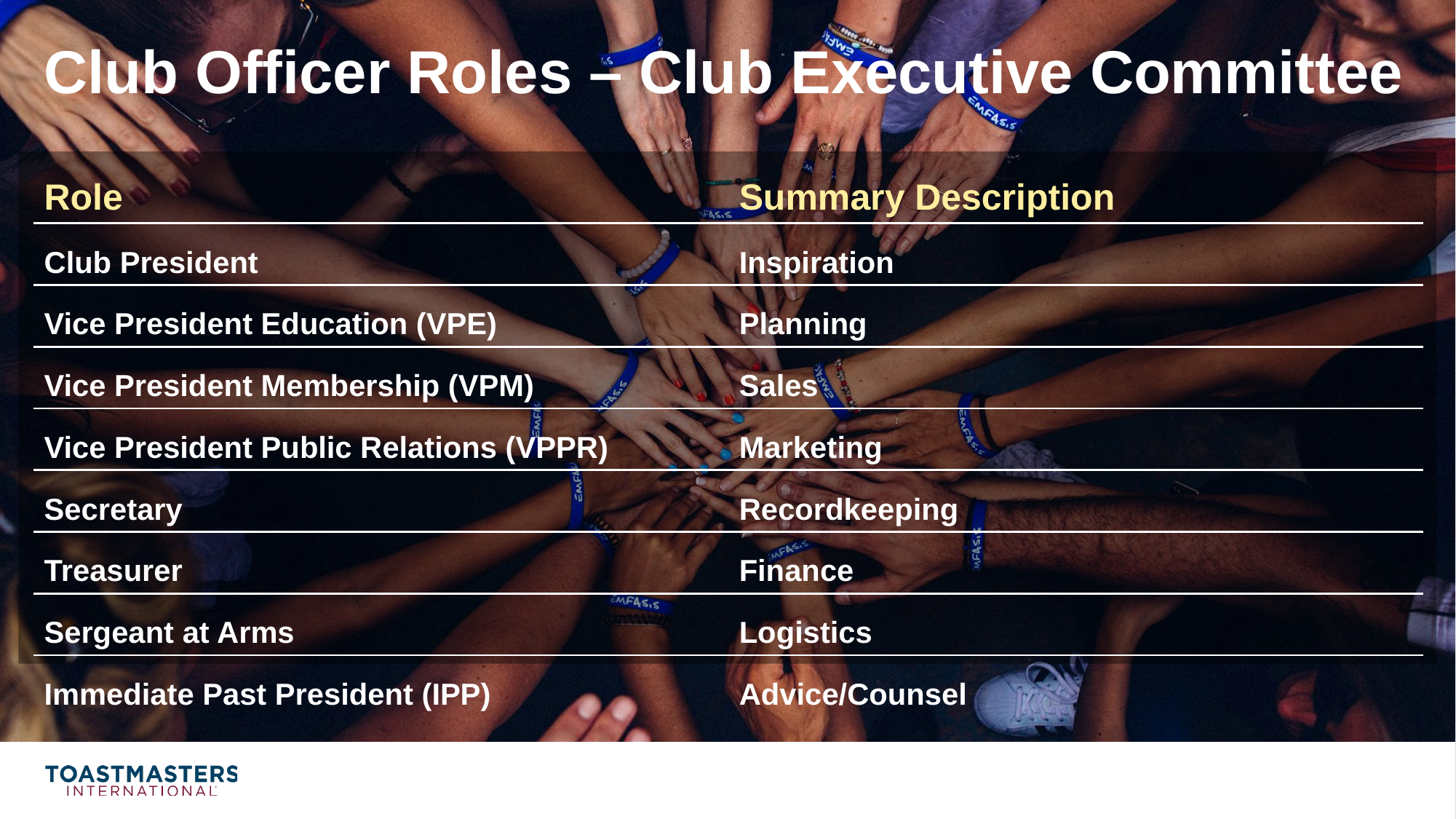

# Club Officer Roles – Club Executive Committee
| Summary Description |
| --- |
| Inspiration |
| Planning |
| Sales |
| Marketing |
| Recordkeeping |
| Finance |
| Logistics |
| Advice/Counsel |

| Role |
| --- |
| Club President |
| Vice President Education (VPE) |
| Vice President Membership (VPM) |
| Vice President Public Relations (VPPR) |
| Secretary |
| Treasurer |
| Sergeant at Arms |
| Immediate Past President (IPP) |